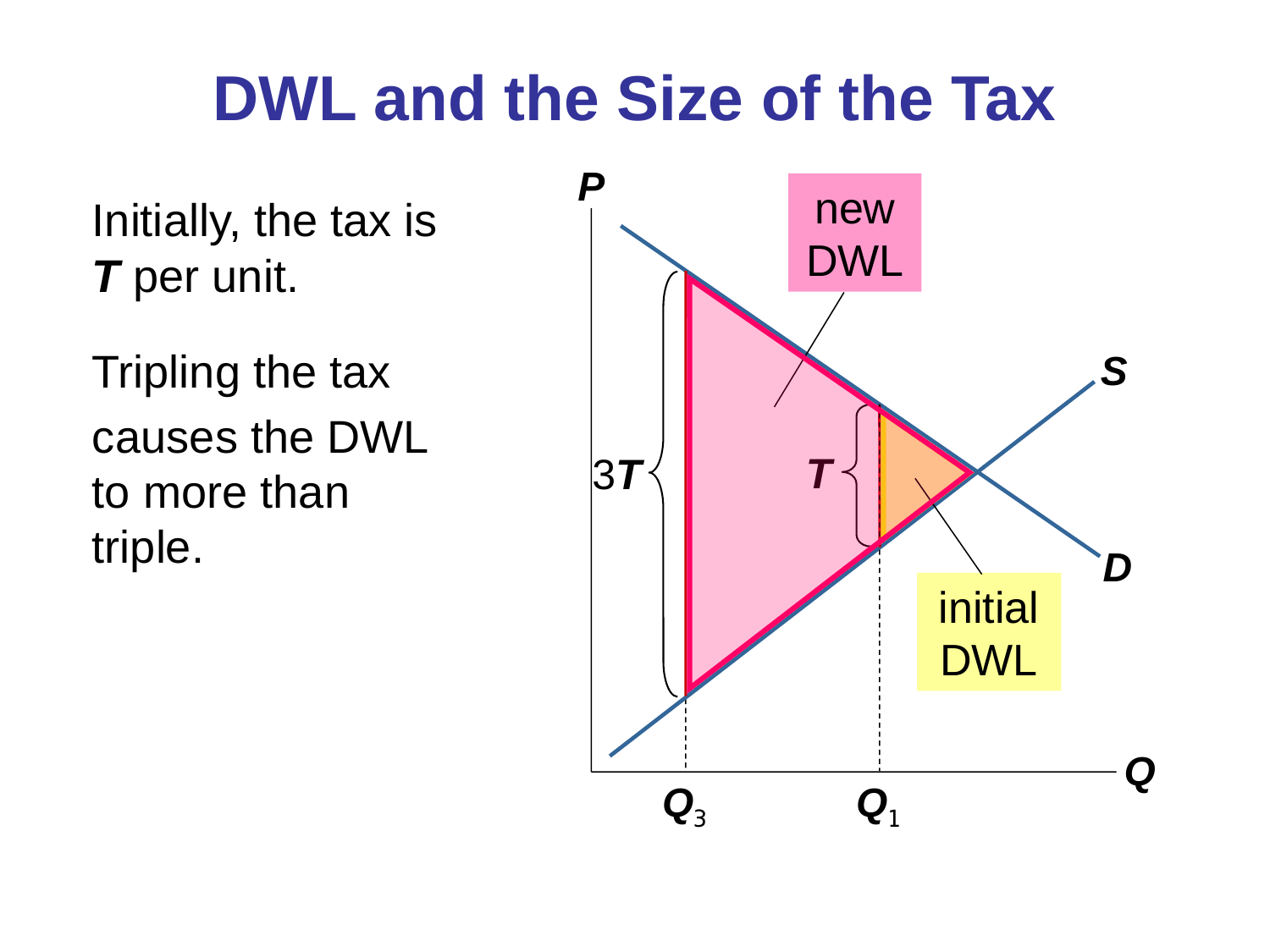

# DWL and the Size of the Tax
P

Q

D
S

new DWL

Initially, the tax is T per unit.

Q3

3T
Tripling the tax

causes the DWL to more than triple.

Q1

T

initial DWL